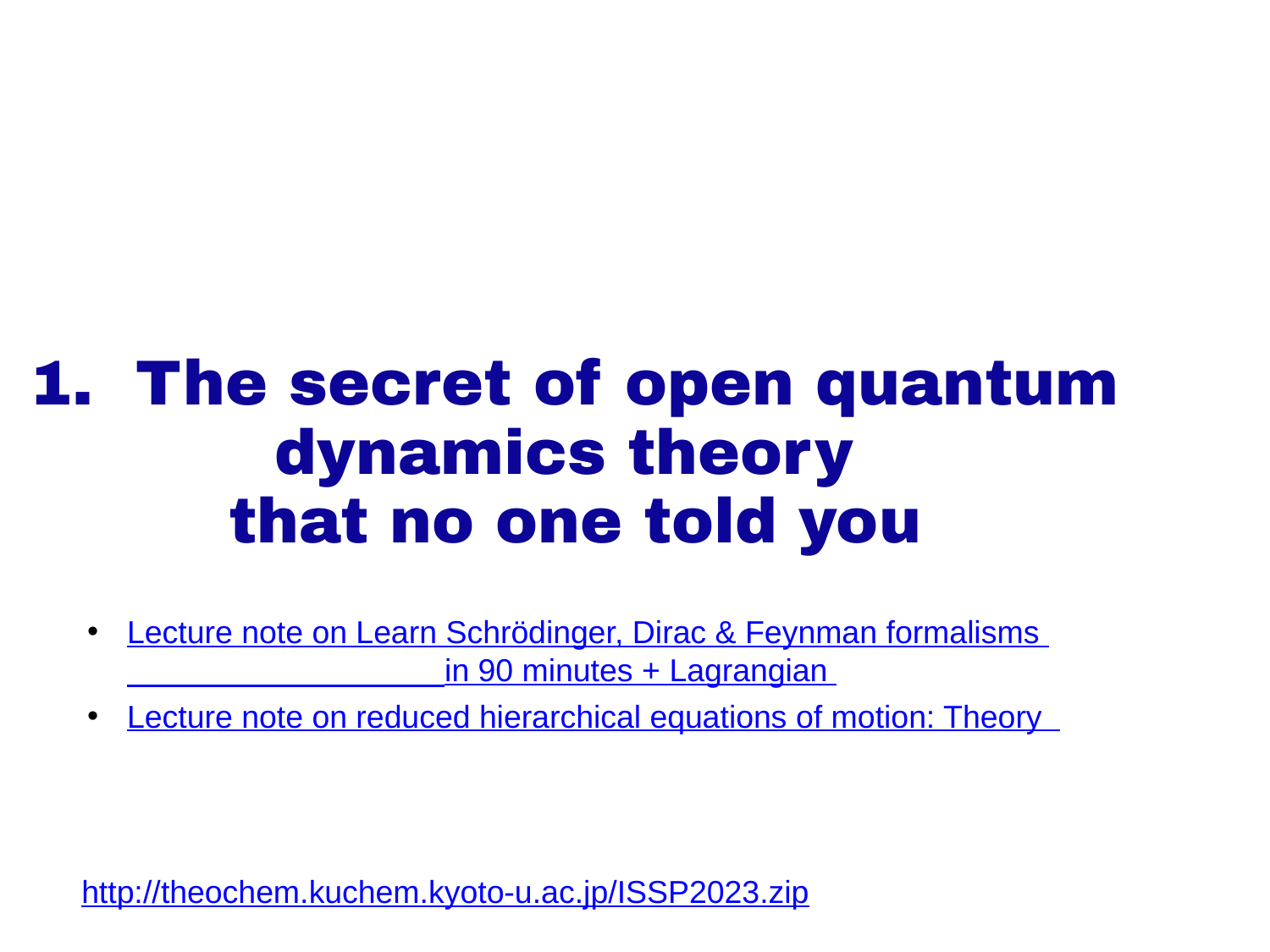

# 1.  The secret of open quantum dynamics theory that no one told you

Lecture note on Learn Schrödinger, Dirac & Feynman formalisms 　　　　　　　　　　in 90 minutes + Lagrangian
Lecture note on reduced hierarchical equations of motion: Theory
http://theochem.kuchem.kyoto-u.ac.jp/ISSP2023.zip